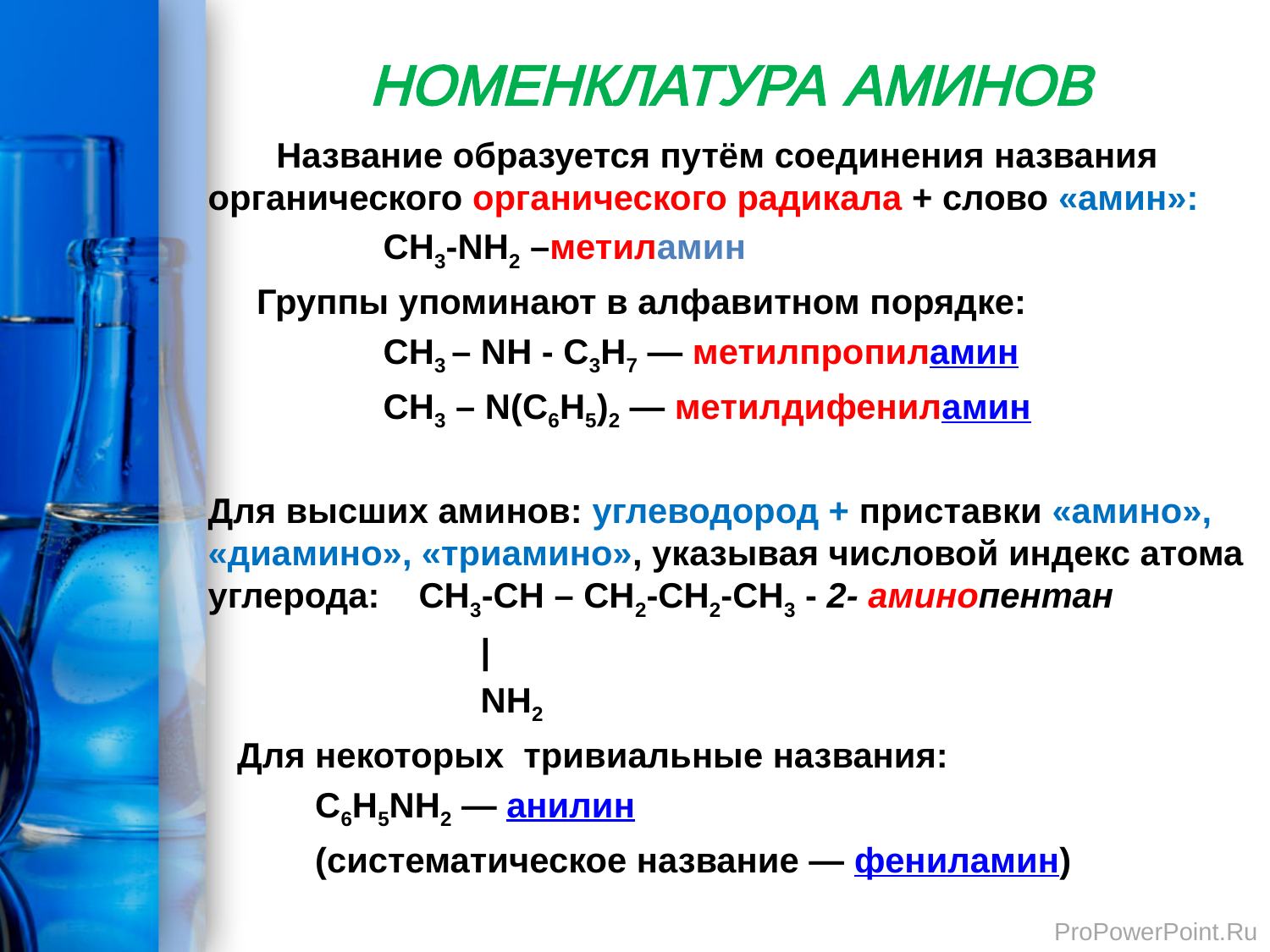

# НОМЕНКЛАТУРА АМИНОВ
       Название образуется путём соединения названия органического органического радикала + слово «амин»:
                  CH3-NН2 –метиламин
     Группы упоминают в алфавитном порядке:
                  CH3 – NН - C3H7 — метилпропиламин
                  CH3 – N(C6H5)2 — метилдифениламин

Для высших аминов: углеводород + приставки «амино», «диамино», «триамино», указывая числовой индекс атома углерода:    СН3-СН – СН2-СН2-СН3 - 2- аминопентан
                            |
                            NH2
   Для некоторых  тривиальные названия:
           C6H5NH2 — анилин
           (систематическое название — фениламин)